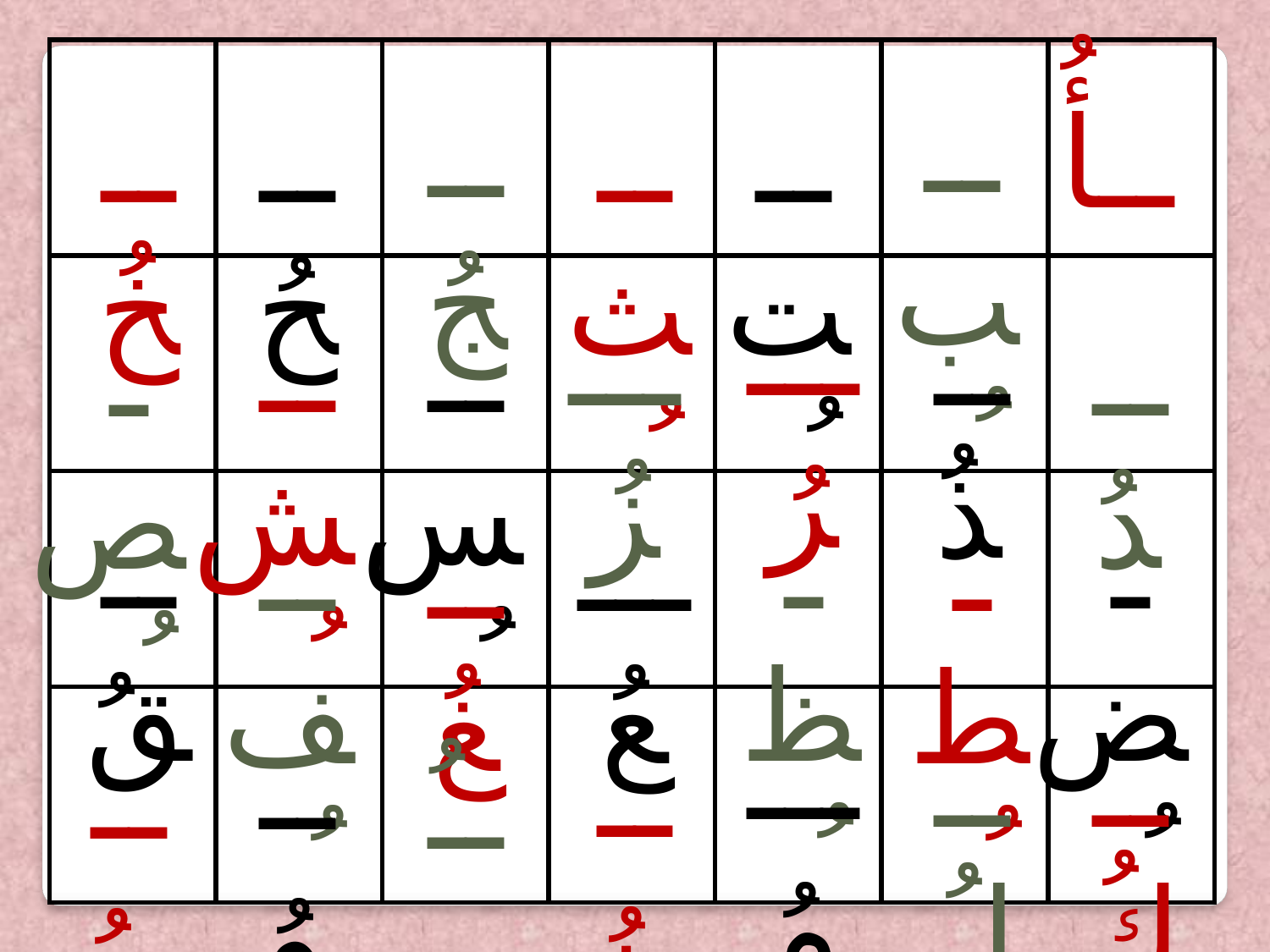

|  |  |  |  |  |  |  |
| --- | --- | --- | --- | --- | --- | --- |
|  |  |  |  |  |  |  |
|  |  |  |  |  |  |  |
|  |  |  |  |  |  |  |
ــبُ
ــجُ
ــخُ
ــحُ
ــثُ
ــتُ
ــأُ
ـــرُ
ـــزُ
ــذُ
ــشُ
ــسُ
ــدُ
ـصُ
ــقُ
ـظُ
ـضُ
ــفُ
ـــعُ
ـطُ
ــغُ
ـــمُ
ــلُ
ــكُ
ــوُ
ــنُ
ــيُ
ــُه